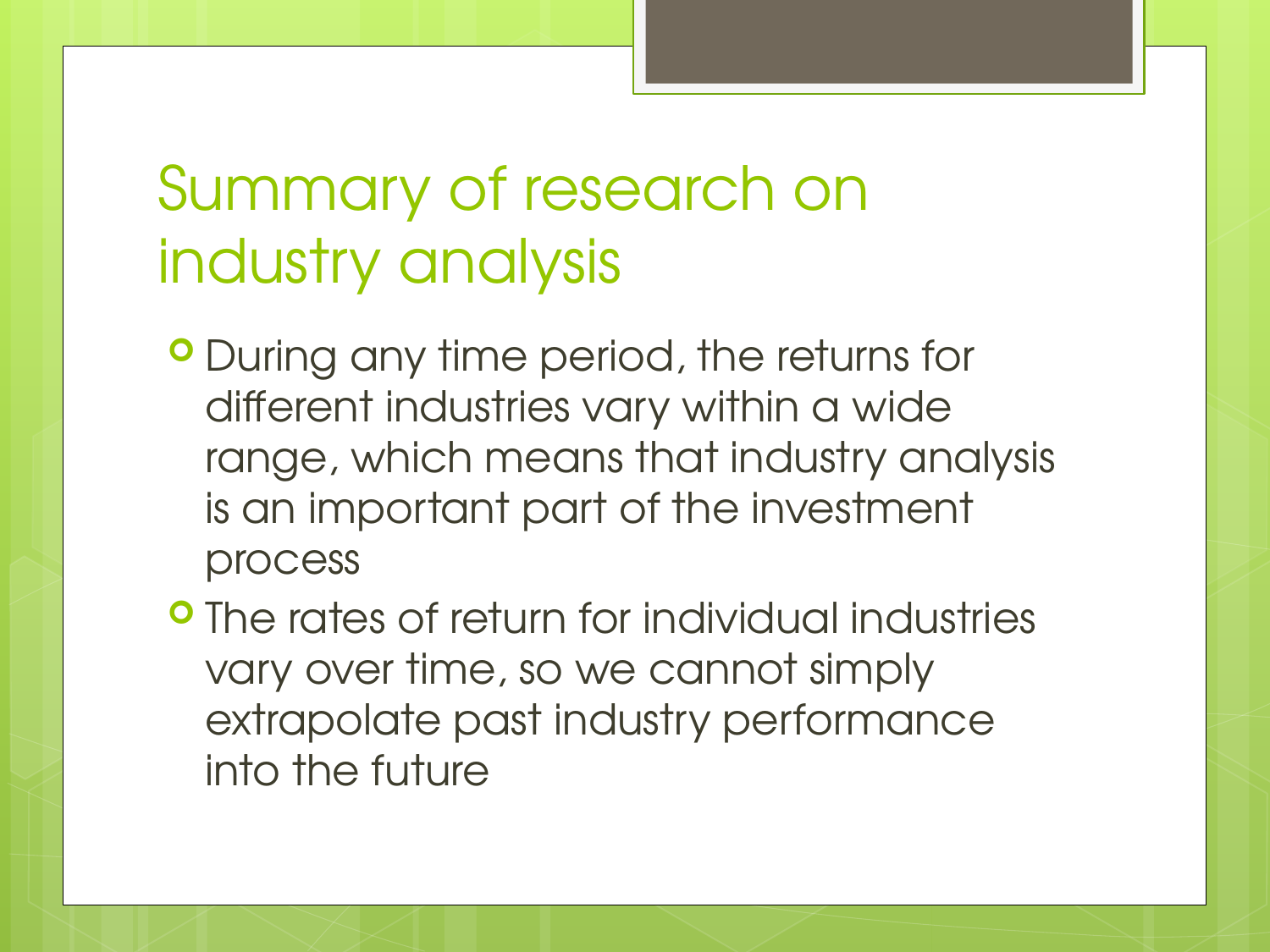

# Summary of research on industry analysis
During any time period, the returns for different industries vary within a wide range, which means that industry analysis is an important part of the investment process
The rates of return for individual industries vary over time, so we cannot simply extrapolate past industry performance into the future